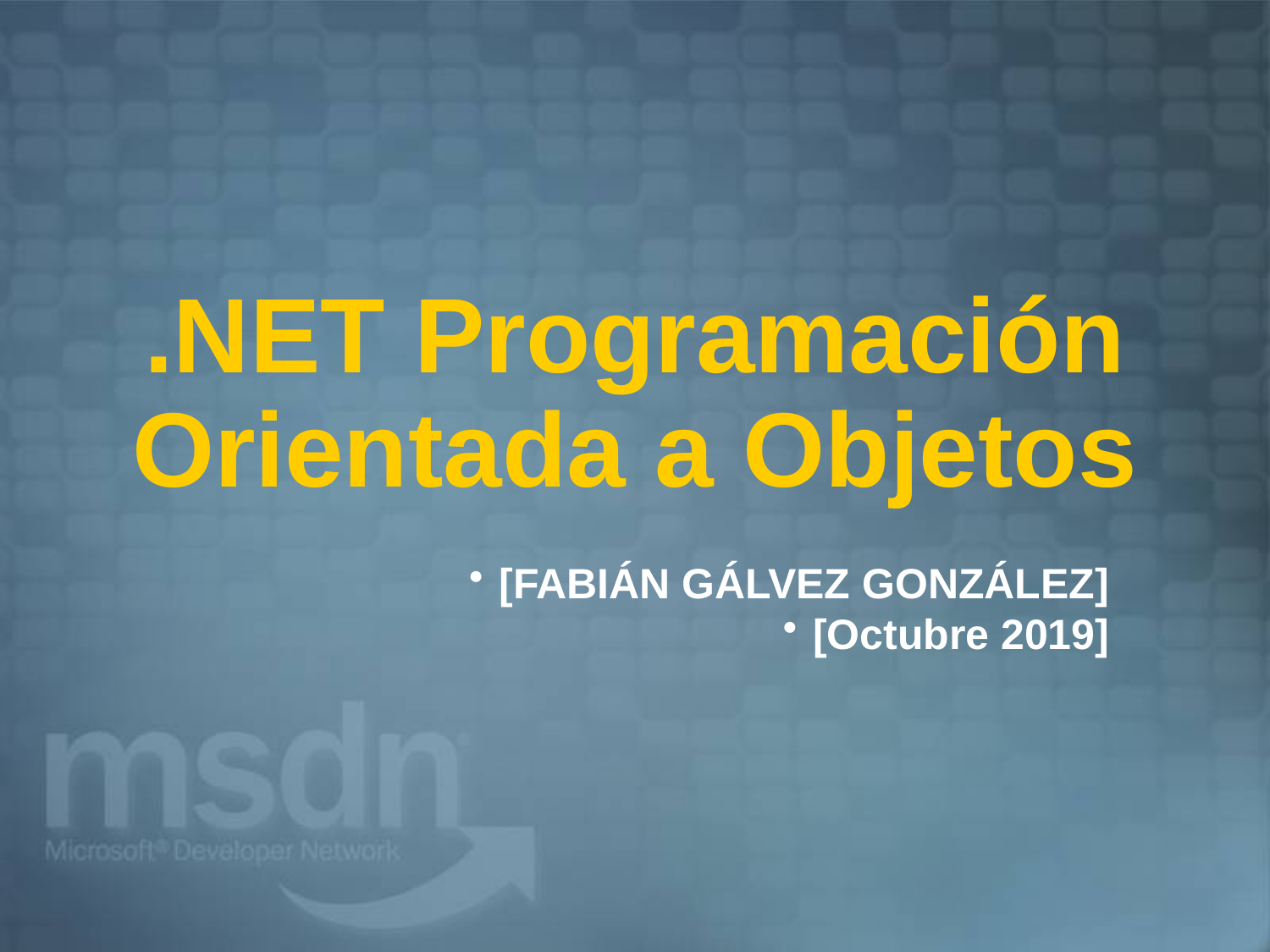

.NET Programación Orientada a Objetos
[FABIÁN GÁLVEZ GONZÁLEZ]
[Octubre 2019]